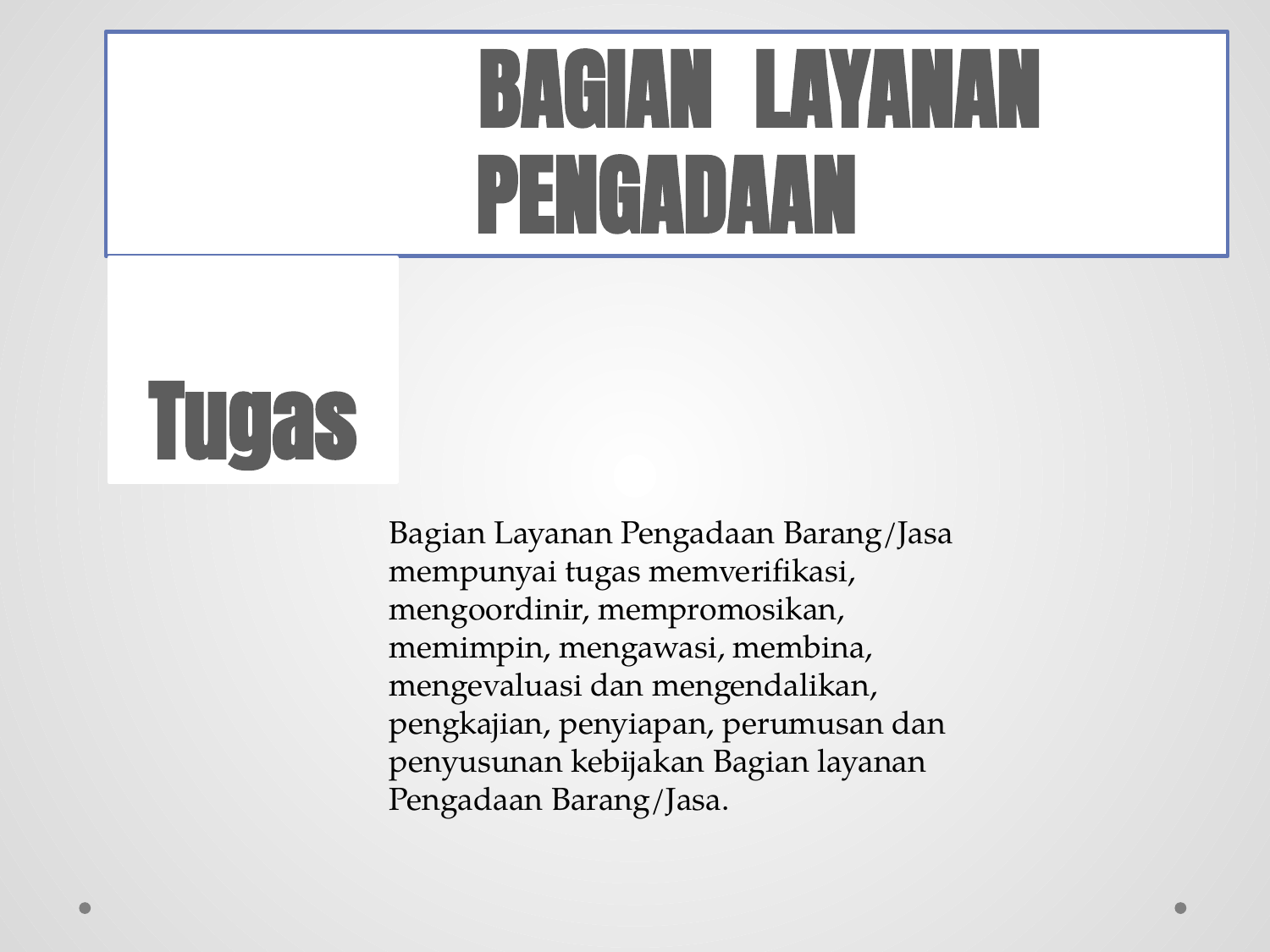

BAGIAN  LAYANAN  PENGADAAN
          Tugas
Bagian Layanan Pengadaan Barang/Jasa mempunyai tugas memverifikasi, mengoordinir, mempromosikan, memimpin, mengawasi, membina, mengevaluasi dan mengendalikan, pengkajian, penyiapan, perumusan dan penyusunan kebijakan Bagian layanan Pengadaan Barang/Jasa.